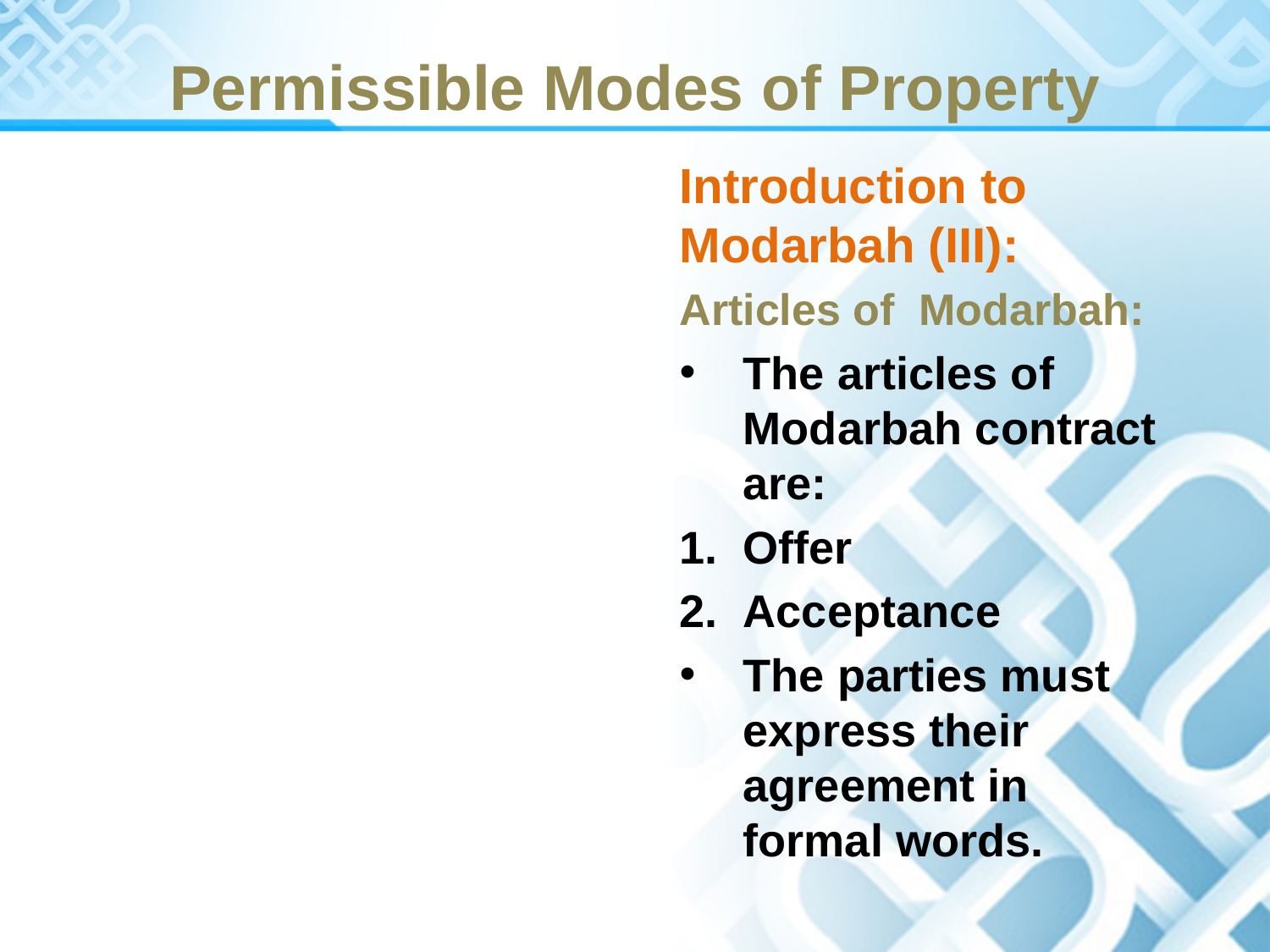

Permissible Modes of Property
Introduction to Modarbah (III):
Articles of  Modarbah:
The articles of Modarbah contract are:
Offer
Acceptance
The parties must express their agreement in formal words.